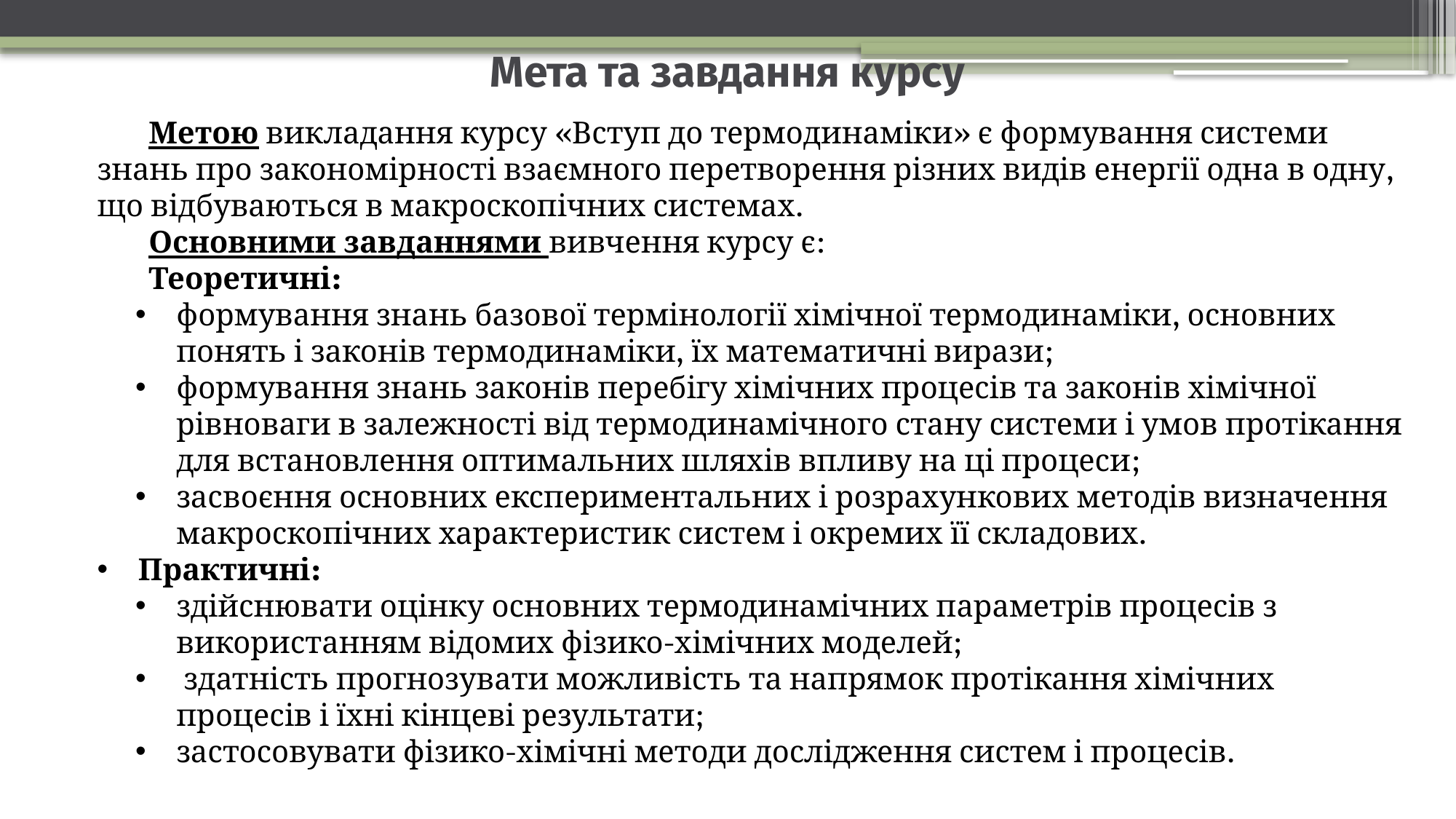

# Мета та завдання курсу
Метою викладання курсу «Вступ до термодинаміки» є формування системи знань про закономірності взаємного перетворення різних видів енергії одна в одну, що відбуваються в макроскопічних системах.
Основними завданнями вивчення курсу є:
Теоретичні:
формування знань базової термінології хімічної термодинаміки, основних понять і законів термодинаміки, їх математичні вирази;
формування знань законів перебігу хімічних процесів та законів хімічної рівноваги в залежності від термодинамічного стану системи і умов протікання для встановлення оптимальних шляхів впливу на ці процеси;
засвоєння основних експериментальних і розрахункових методів визначення макроскопічних характеристик систем і окремих її складових.
Практичні:
здійснювати оцінку основних термодинамічних параметрів процесів з використанням відомих фізико-хімічних моделей;
 здатність прогнозувати можливість та напрямок протікання хімічних процесів і їхні кінцеві результати;
застосовувати фізико-хімічні методи дослідження систем і процесів.